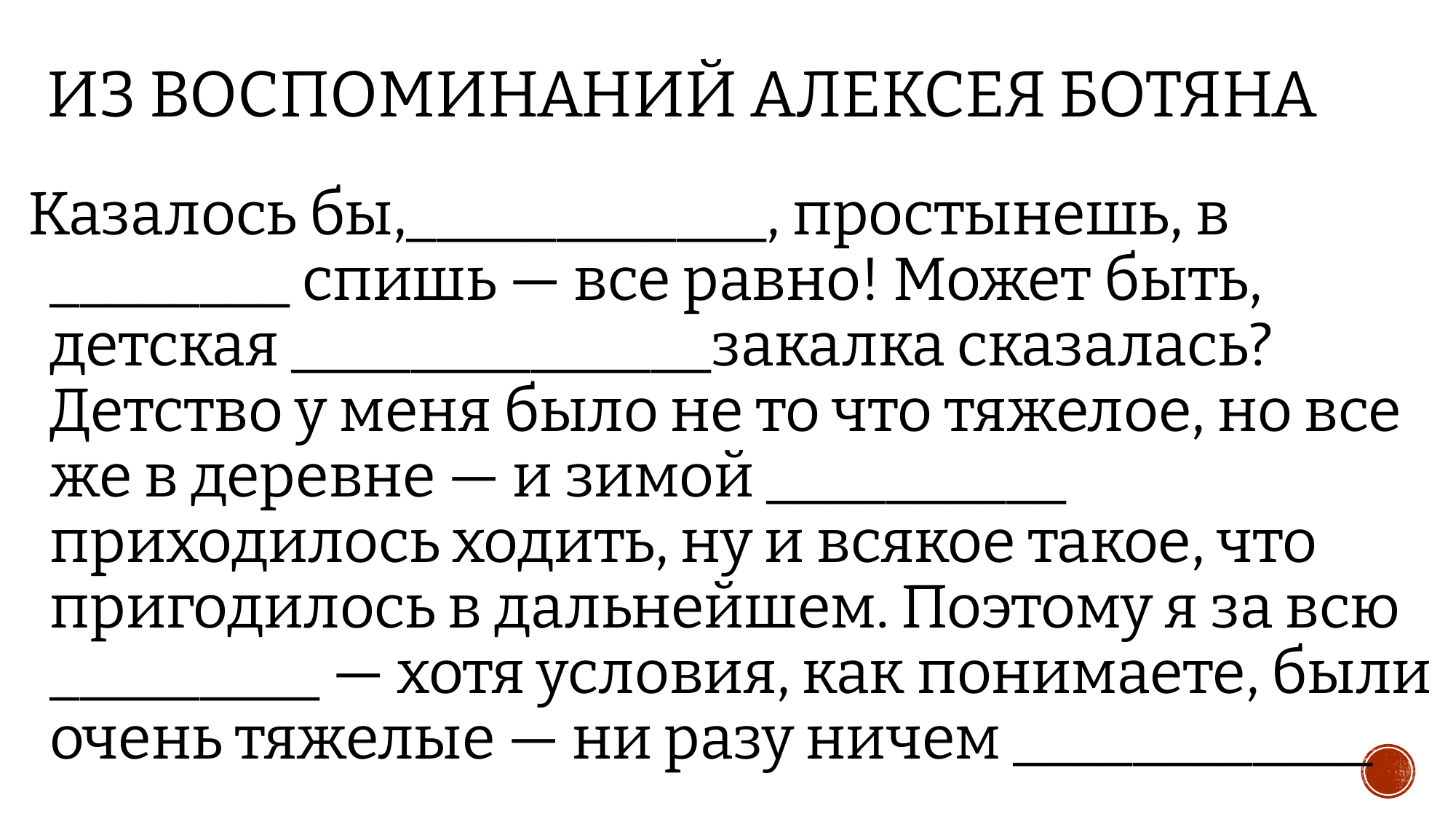

# Из воспоминаний Алексея ботяна
Казалось бы,____________, простынешь, в ________ спишь — все равно! Может быть, детская ______________закалка сказалась? Детство у меня было не то что тяжелое, но все же в деревне — и зимой __________ приходилось ходить, ну и всякое такое, что пригодилось в дальнейшем. Поэтому я за всю _________ — хотя условия, как понимаете, были очень тяжелые — ни разу ничем ____________